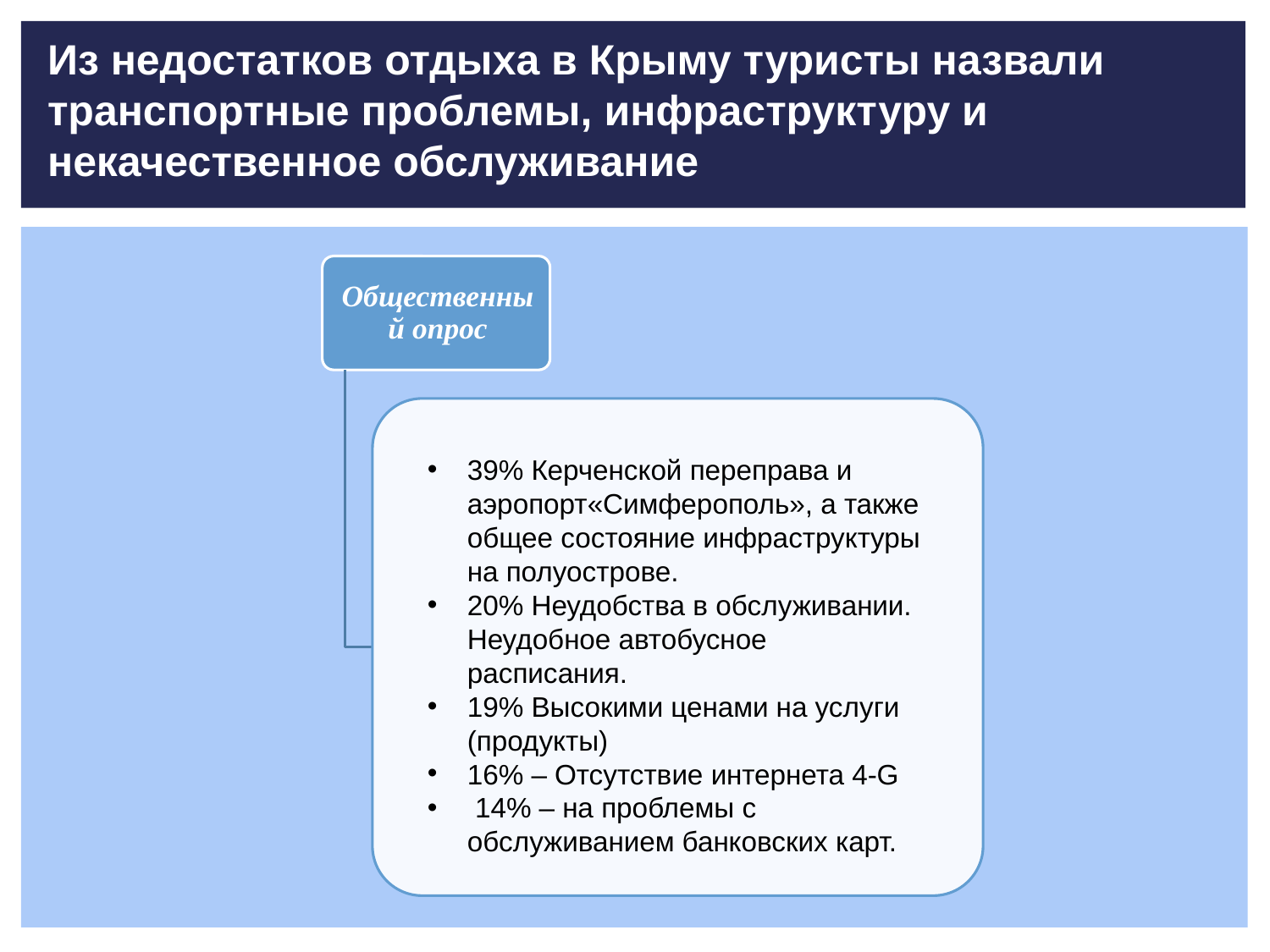

Из недостатков отдыха в Крыму туристы назвали транспортные проблемы, инфраструктуру и некачественное обслуживание
Общественный опрос

39% Керченской переправа и аэропорт«Симферополь», а также общее состояние инфраструктуры на полуострове.
20% Неудобства в обслуживании. Неудобное автобусное расписания.
19% Высокими ценами на услуги (продукты)
16% – Отсутствие интернета 4-G
 14% – на проблемы с обслуживанием банковских карт.